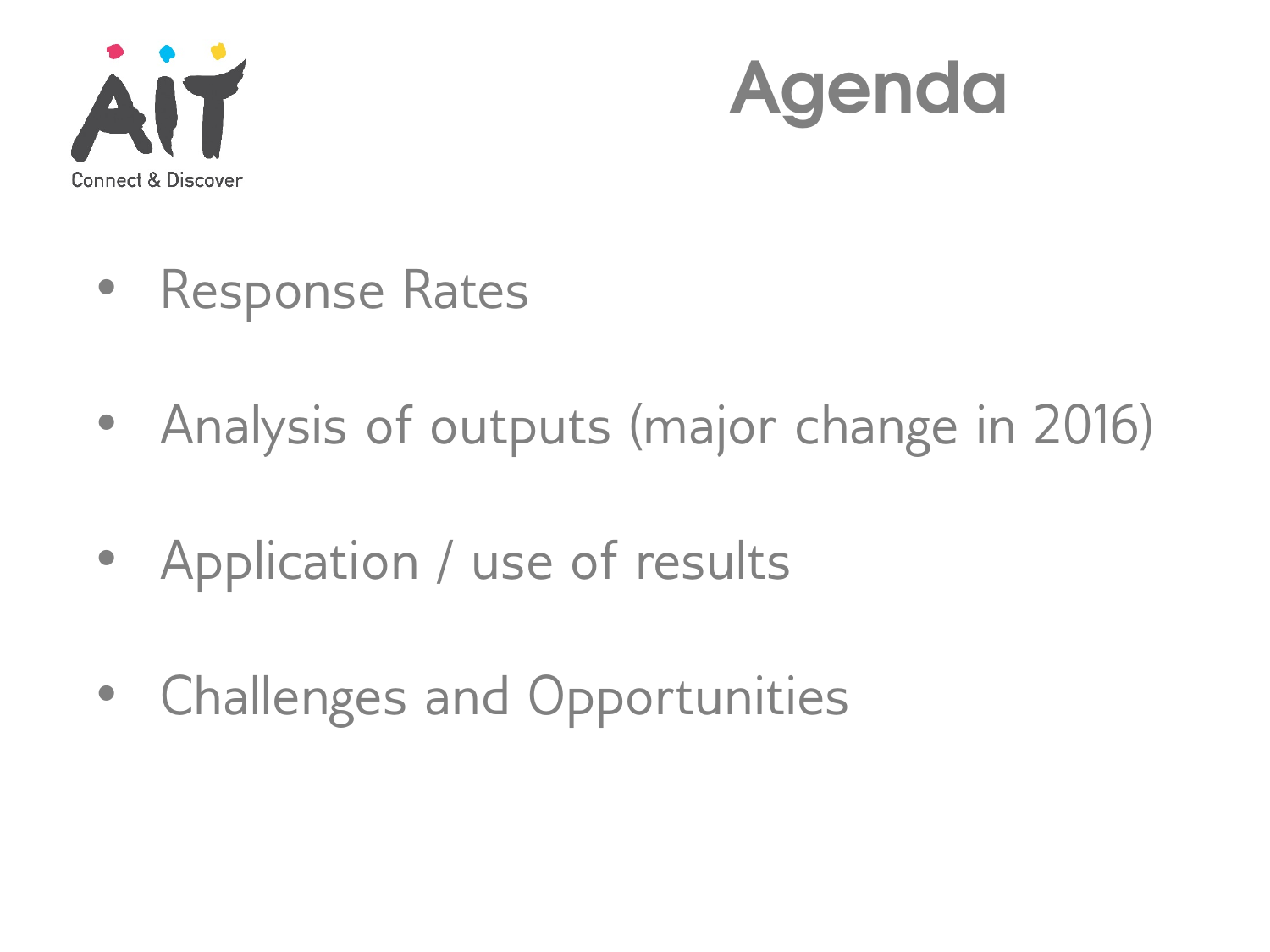

Agenda
Response Rates

Analysis of outputs (major change in 2016)

Application / use of results

Challenges and Opportunities